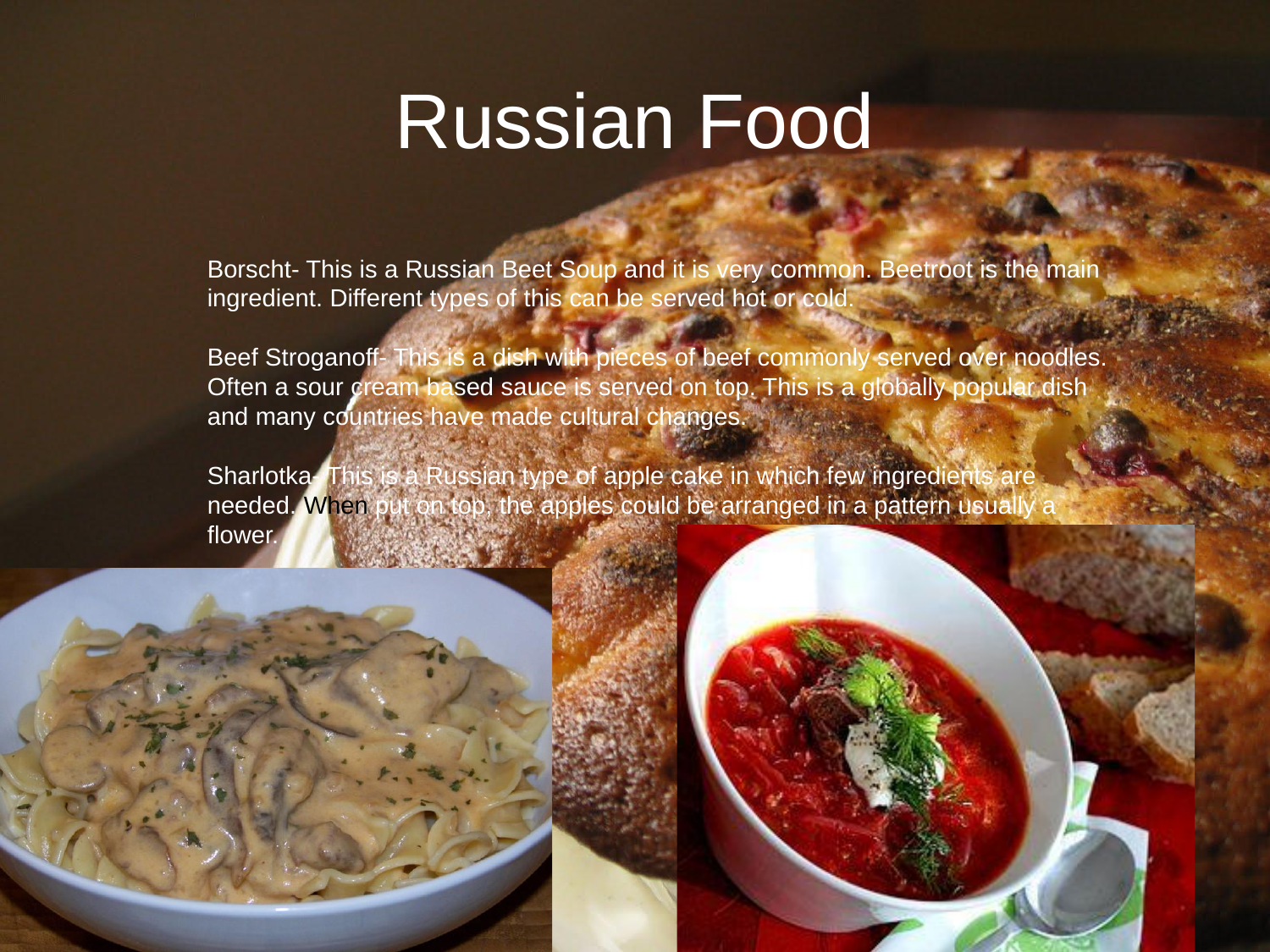

# Russian Food
Borscht- This is a Russian Beet Soup and it is very common. Beetroot is the main ingredient. Different types of this can be served hot or cold.

Beef Stroganoff- This is a dish with pieces of beef commonly served over noodles. Often a sour cream based sauce is served on top. This is a globally popular dish and many countries have made cultural changes.

Sharlotka- This is a Russian type of apple cake in which few ingredients are needed. When put on top, the apples could be arranged in a pattern usually a flower.